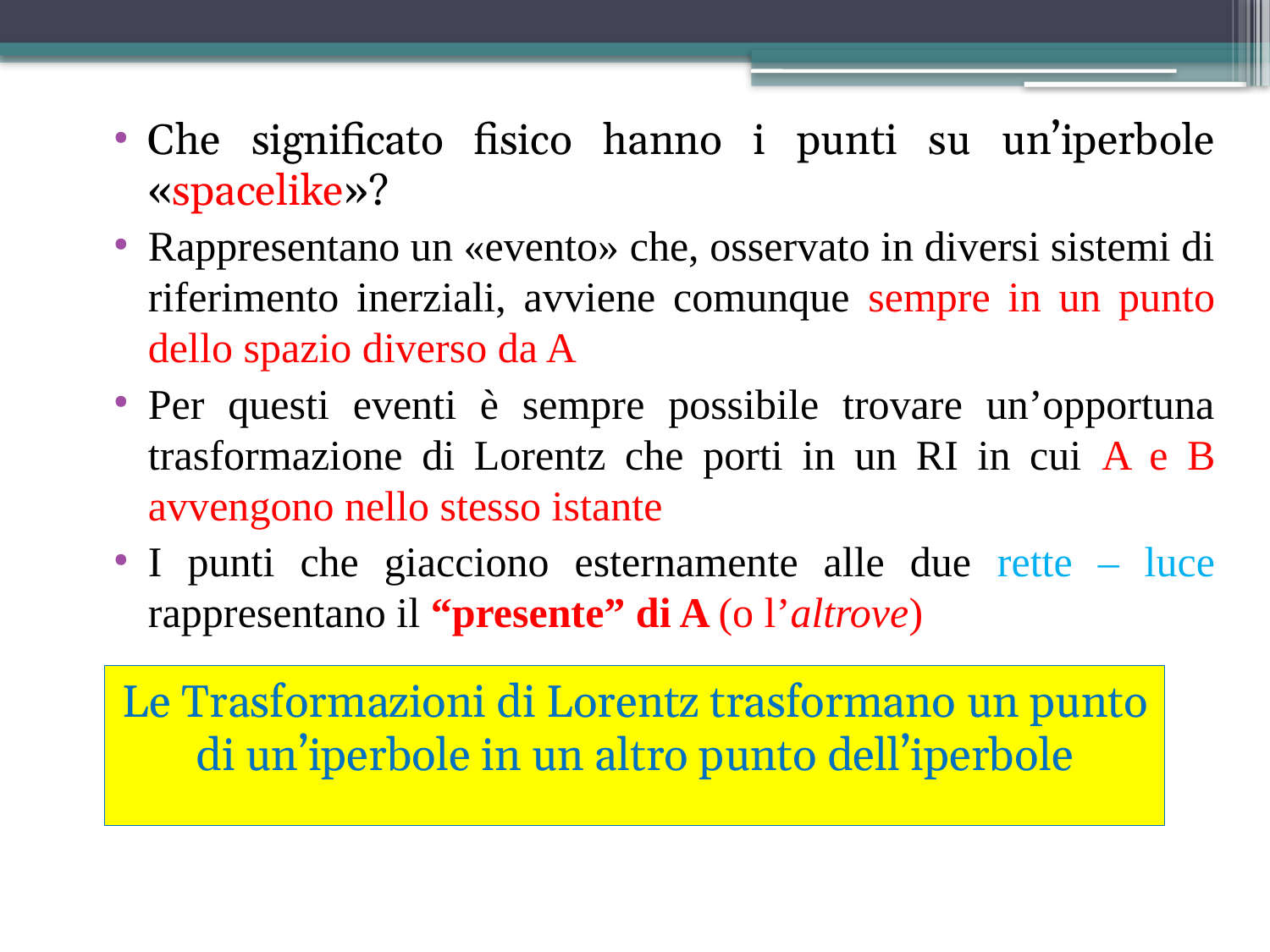

Che significato fisico hanno i punti su un’iperbole «spacelike»?
Rappresentano un «evento» che, osservato in diversi sistemi di riferimento inerziali, avviene comunque sempre in un punto dello spazio diverso da A
Per questi eventi è sempre possibile trovare un’opportuna trasformazione di Lorentz che porti in un RI in cui A e B avvengono nello stesso istante
I punti che giacciono esternamente alle due rette – luce rappresentano il “presente” di A (o l’altrove)
Le Trasformazioni di Lorentz trasformano un punto di un’iperbole in un altro punto dell’iperbole